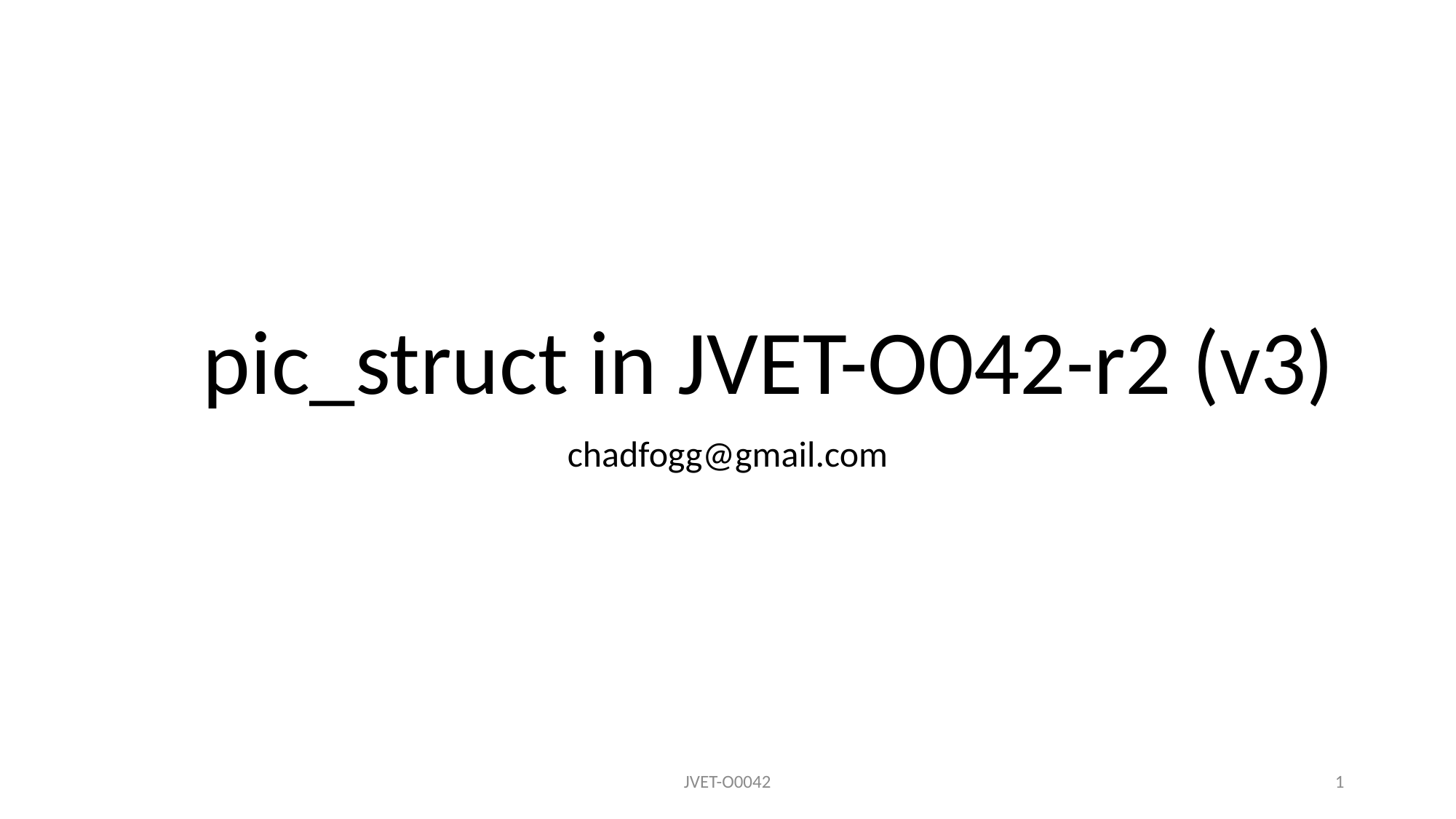

# pic_struct in JVET-O042-r2 (v3)
chadfogg@gmail.com
JVET-O0042
1